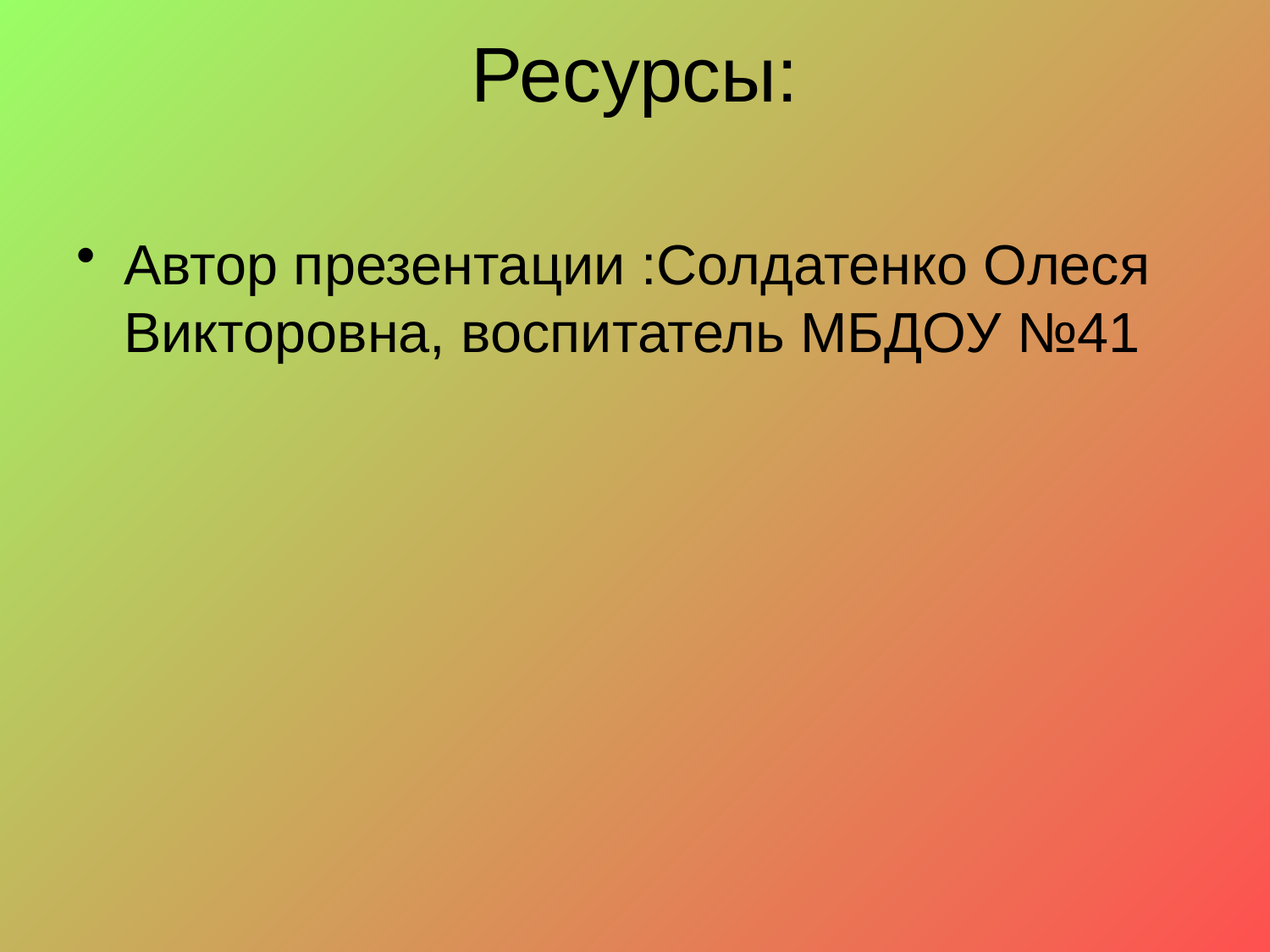

# Ресурсы:
Автор презентации :Солдатенко Олеся Викторовна, воспитатель МБДОУ №41